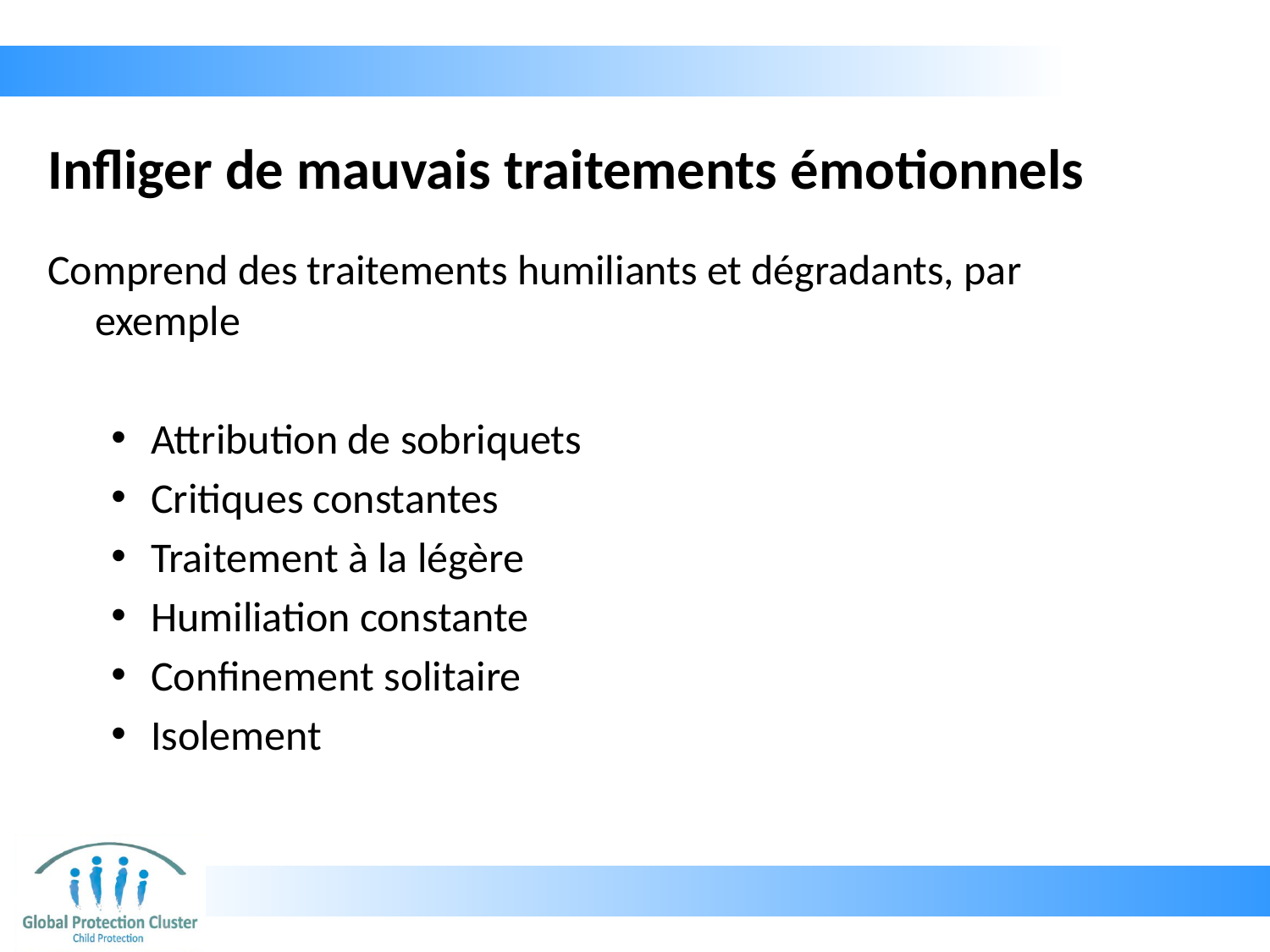

# Infliger de mauvais traitements émotionnels
Comprend des traitements humiliants et dégradants, par exemple

Attribution de sobriquets
Critiques constantes
Traitement à la légère
Humiliation constante
Confinement solitaire
Isolement